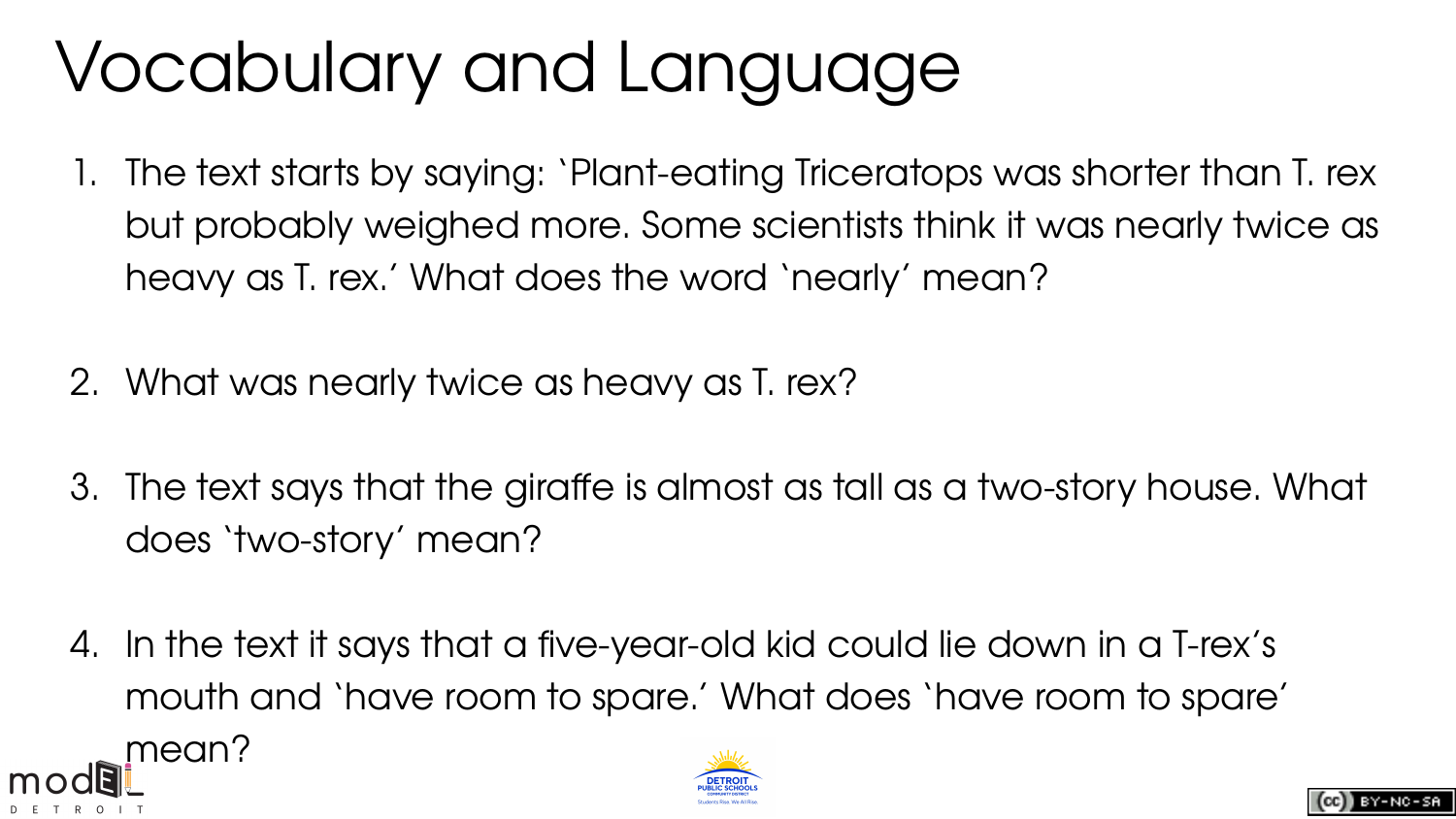

# Vocabulary and Language
The text starts by saying: ‘Plant-eating Triceratops was shorter than T. rex but probably weighed more. Some scientists think it was nearly twice as heavy as T. rex.’ What does the word ‘nearly’ mean?

What was nearly twice as heavy as T. rex?

The text says that the giraffe is almost as tall as a two-story house. What does ‘two-story’ mean?

In the text it says that a five-year-old kid could lie down in a T-rex’s mouth and ‘have room to spare.’ What does ‘have room to spare’ mean?